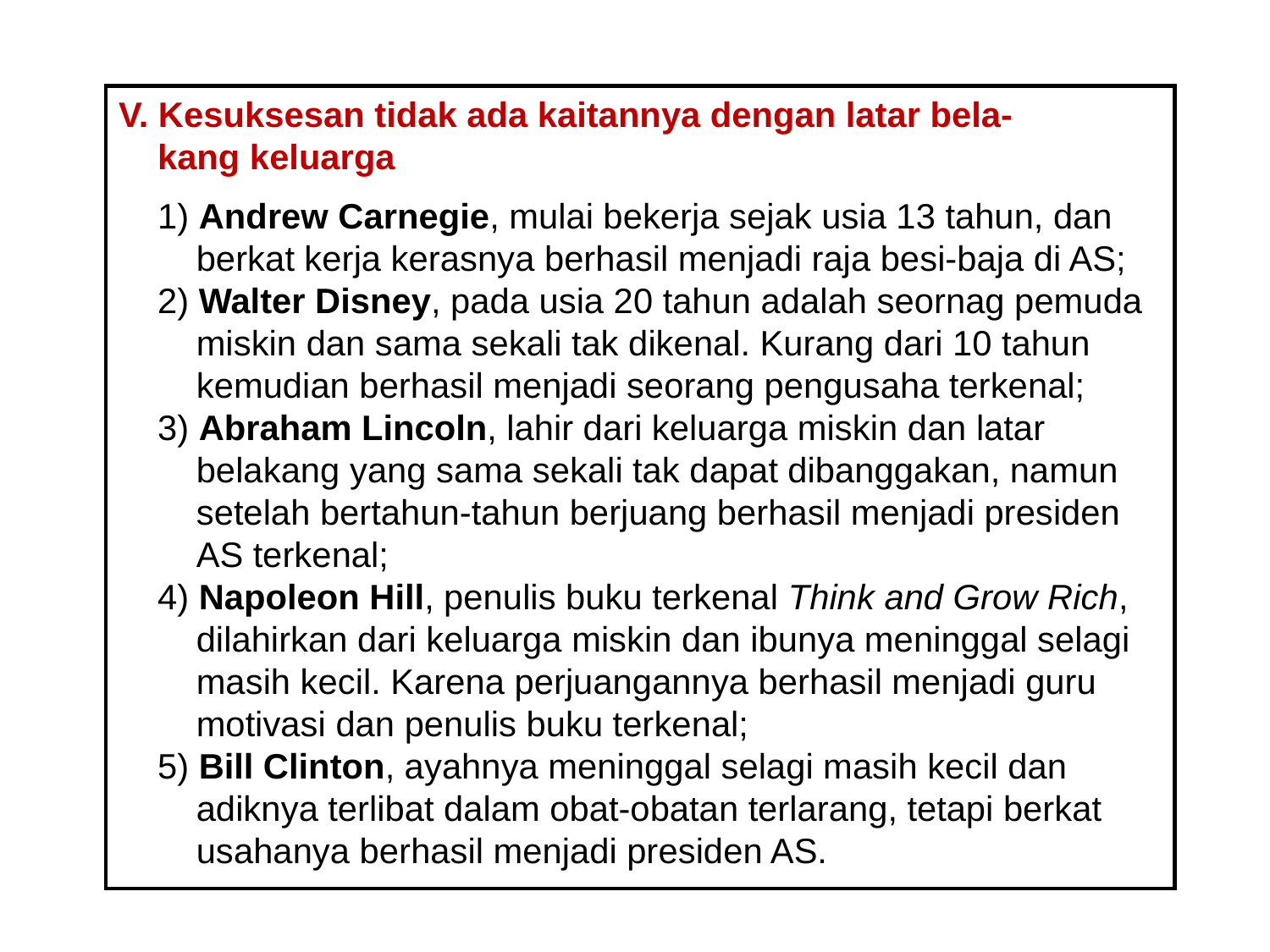

V. Kesuksesan tidak ada kaitannya dengan latar bela-
    kang keluarga

    1) Andrew Carnegie, mulai bekerja sejak usia 13 tahun, dan
        berkat kerja kerasnya berhasil menjadi raja besi-baja di AS;
    2) Walter Disney, pada usia 20 tahun adalah seornag pemuda
        miskin dan sama sekali tak dikenal. Kurang dari 10 tahun
        kemudian berhasil menjadi seorang pengusaha terkenal;
    3) Abraham Lincoln, lahir dari keluarga miskin dan latar
        belakang yang sama sekali tak dapat dibanggakan, namun
        setelah bertahun-tahun berjuang berhasil menjadi presiden
        AS terkenal;
    4) Napoleon Hill, penulis buku terkenal Think and Grow Rich,
        dilahirkan dari keluarga miskin dan ibunya meninggal selagi
        masih kecil. Karena perjuangannya berhasil menjadi guru
        motivasi dan penulis buku terkenal;
    5) Bill Clinton, ayahnya meninggal selagi masih kecil dan
        adiknya terlibat dalam obat-obatan terlarang, tetapi berkat
        usahanya berhasil menjadi presiden AS.